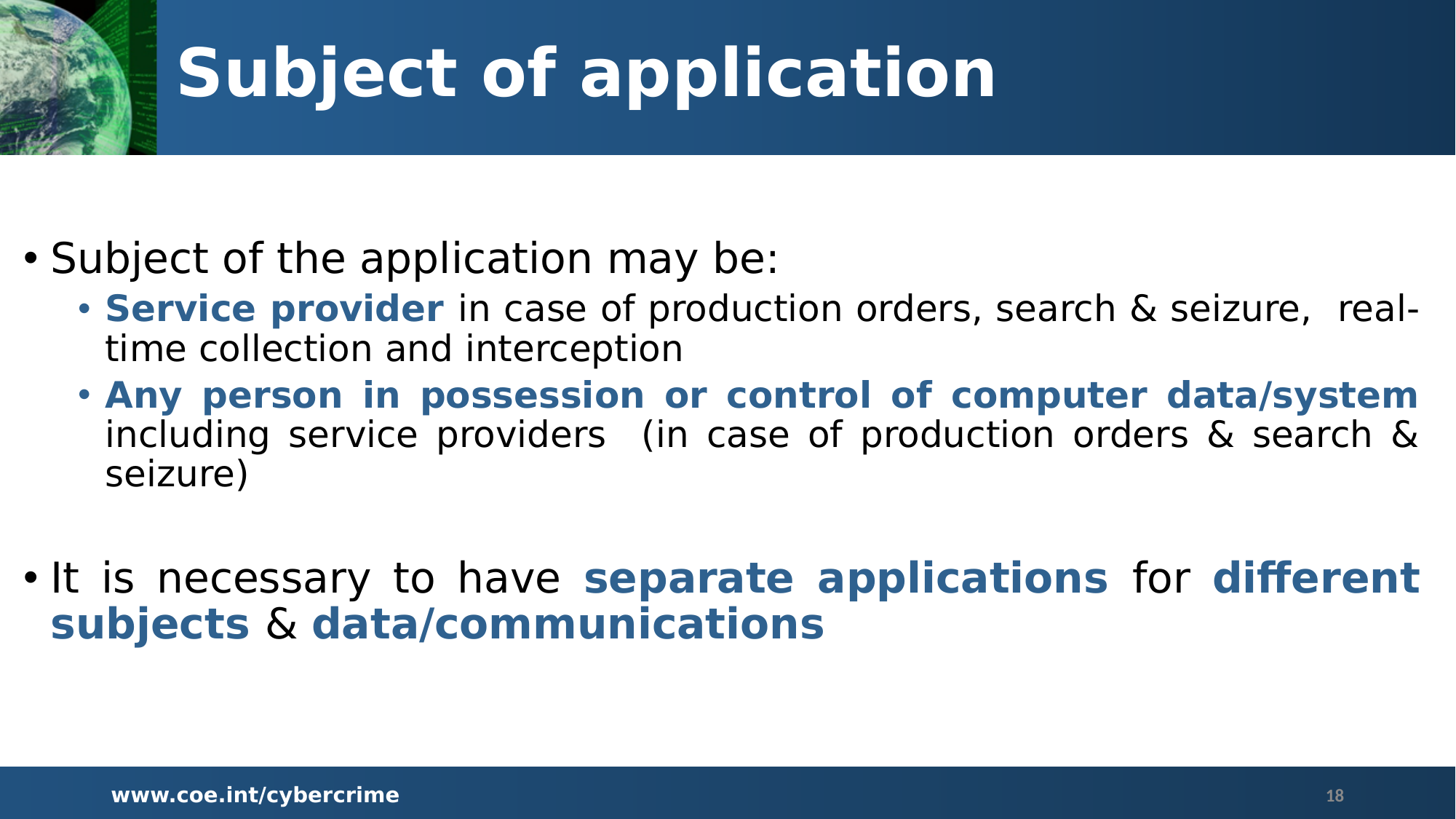

# Subject of application

Subject of the application may be:
Service provider in case of production orders, search & seizure,  real-time collection and interception
Any person in possession or control of computer data/system including service providers  (in case of production orders & search & seizure)

It is necessary to have separate applications for different subjects & data/communications
www.coe.int/cybercrime
18